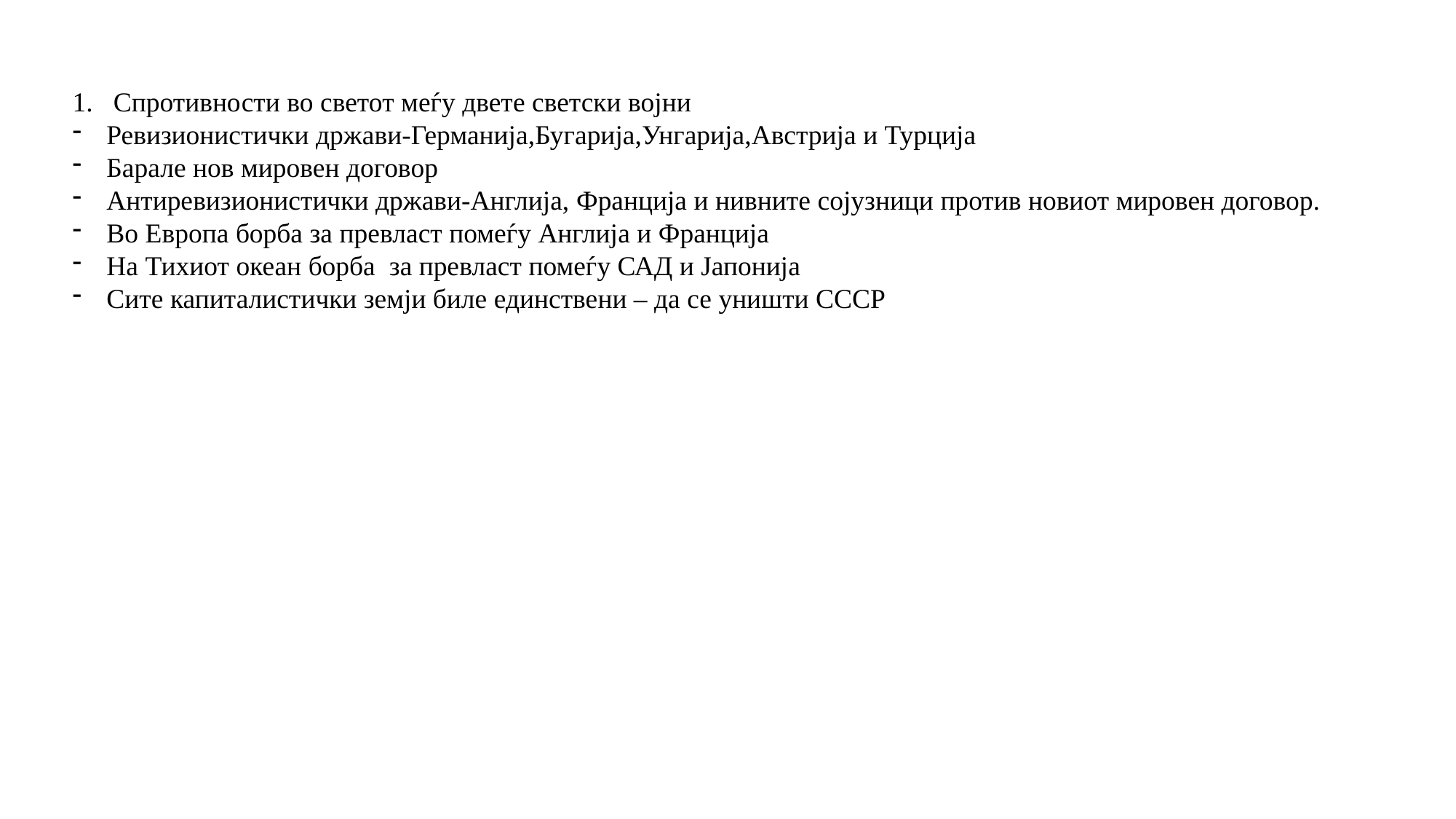

Спротивности во светот меѓу двете светски војни
Ревизионистички држави-Германија,Бугарија,Унгарија,Австрија и Турција
Барале нов мировен договор
Антиревизионистички држави-Англија, Франција и нивните сојузници против новиот мировен договор.
Во Европа борба за превласт помеѓу Англија и Франција
На Тихиот океан борба  за превласт помеѓу САД и Јапонија
Сите капиталистички земји биле единствени – да се уништи СССР